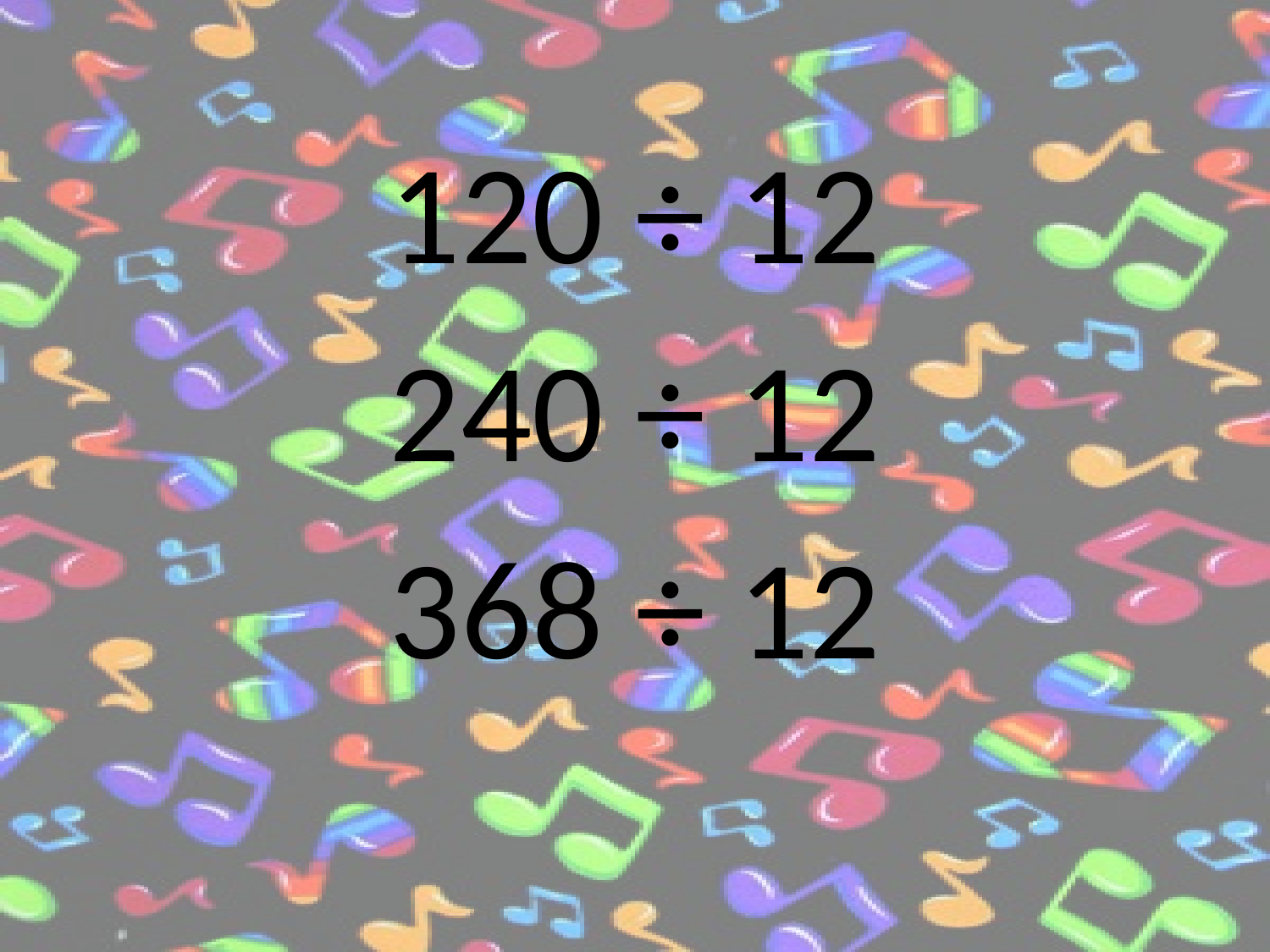

120 ÷ 12
240 ÷ 12
368 ÷ 12